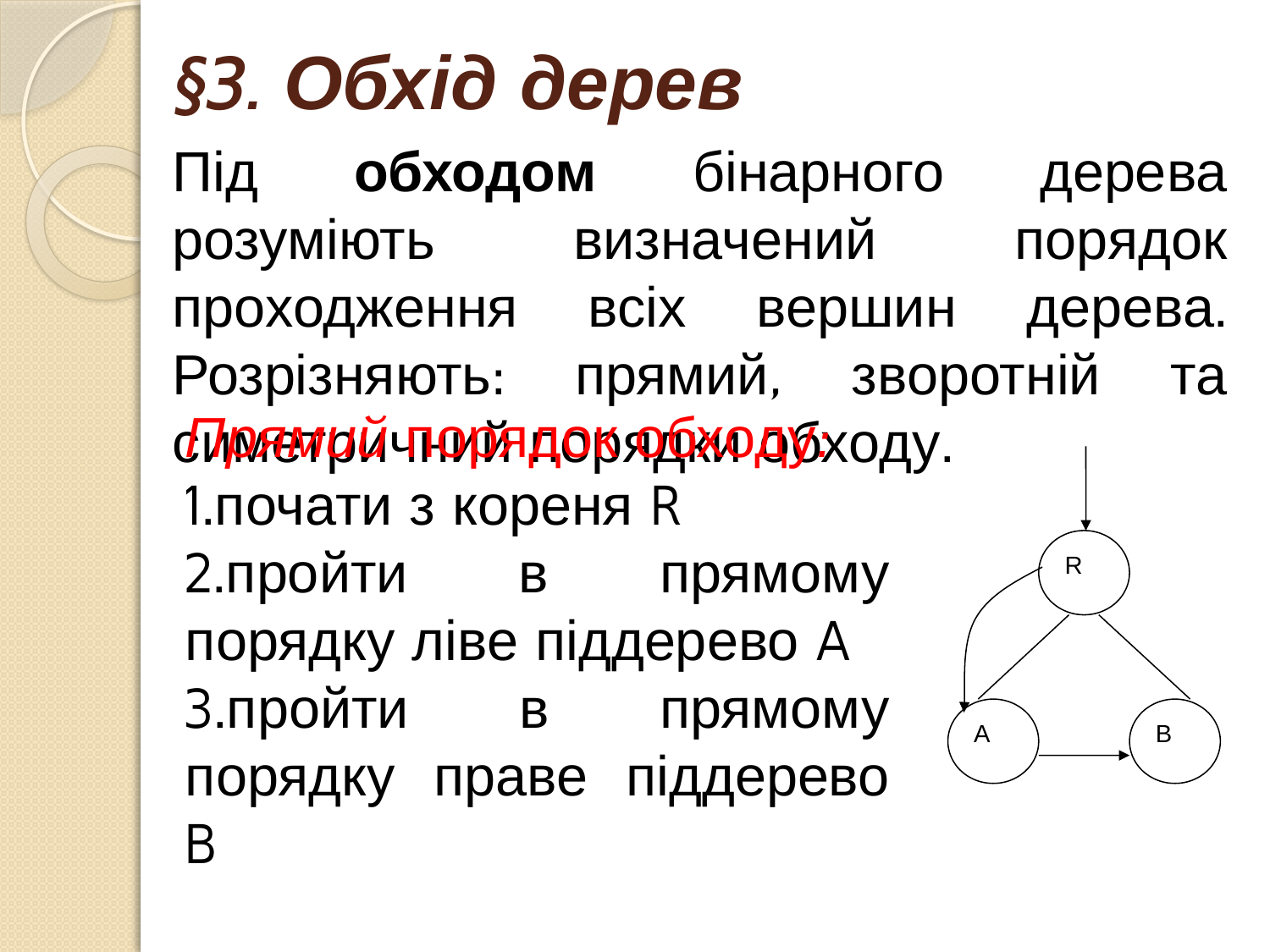

# §3. Обхід дерев

	Під обходом бінарного дерева розуміють визначений порядок проходження всіх вершин дерева. Розрізняють: прямий, зворотній та симетричний порядки обходу.
Прямий порядок обходу:
почати з кореня R
пройти в прямому порядку ліве піддерево A
пройти в прямому порядку праве піддерево B

R

А
В